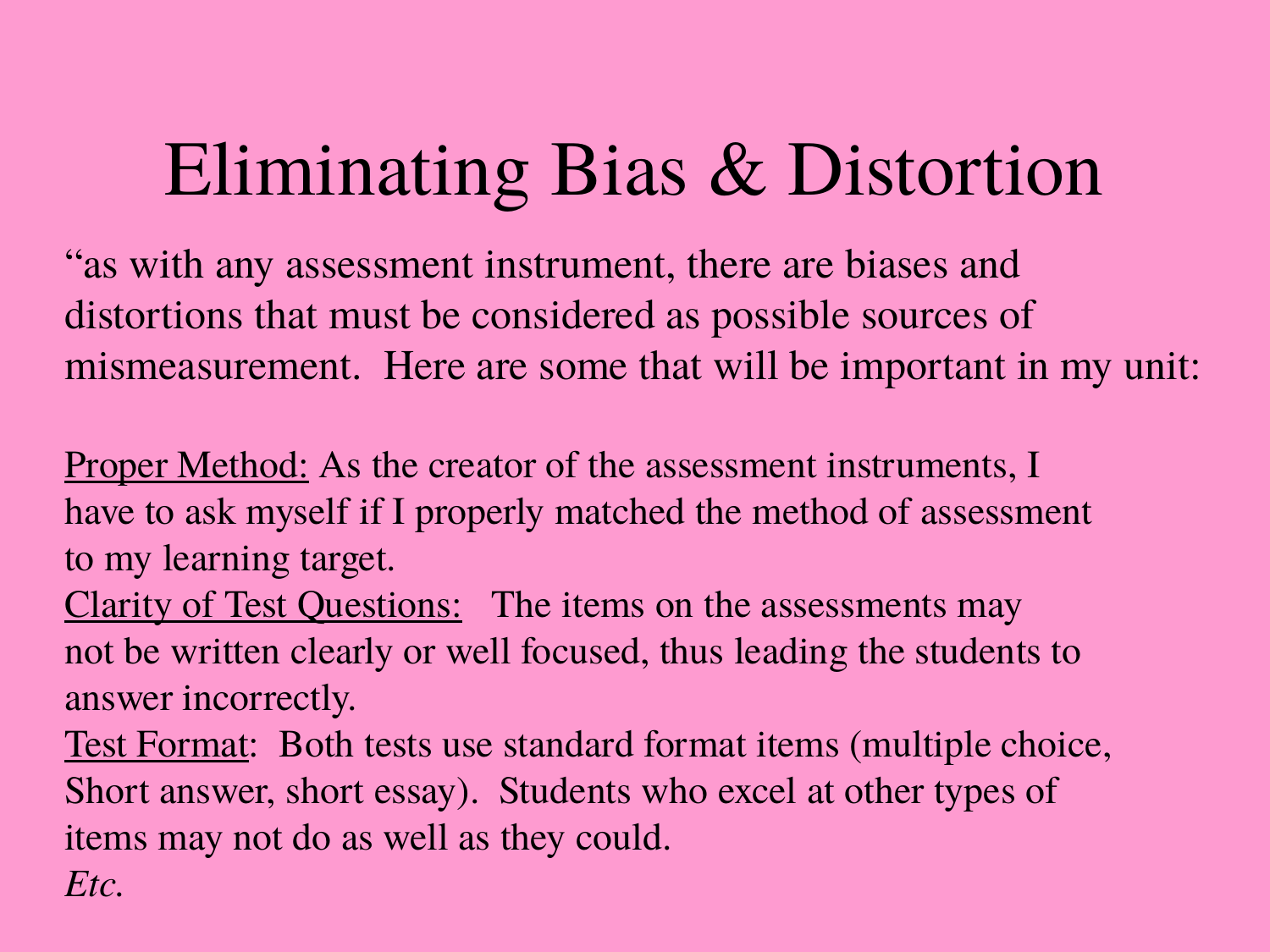

# Eliminating Bias & Distortion
“as with any assessment instrument, there are biases and
distortions that must be considered as possible sources of
mismeasurement.  Here are some that will be important in my unit:

Proper Method: As the creator of the assessment instruments, I
have to ask myself if I properly matched the method of assessment
to my learning target.
Clarity of Test Questions:   The items on the assessments may
not be written clearly or well focused, thus leading the students to
answer incorrectly.
Test Format:  Both tests use standard format items (multiple choice,
Short answer, short essay).  Students who excel at other types of
items may not do as well as they could.
Etc.